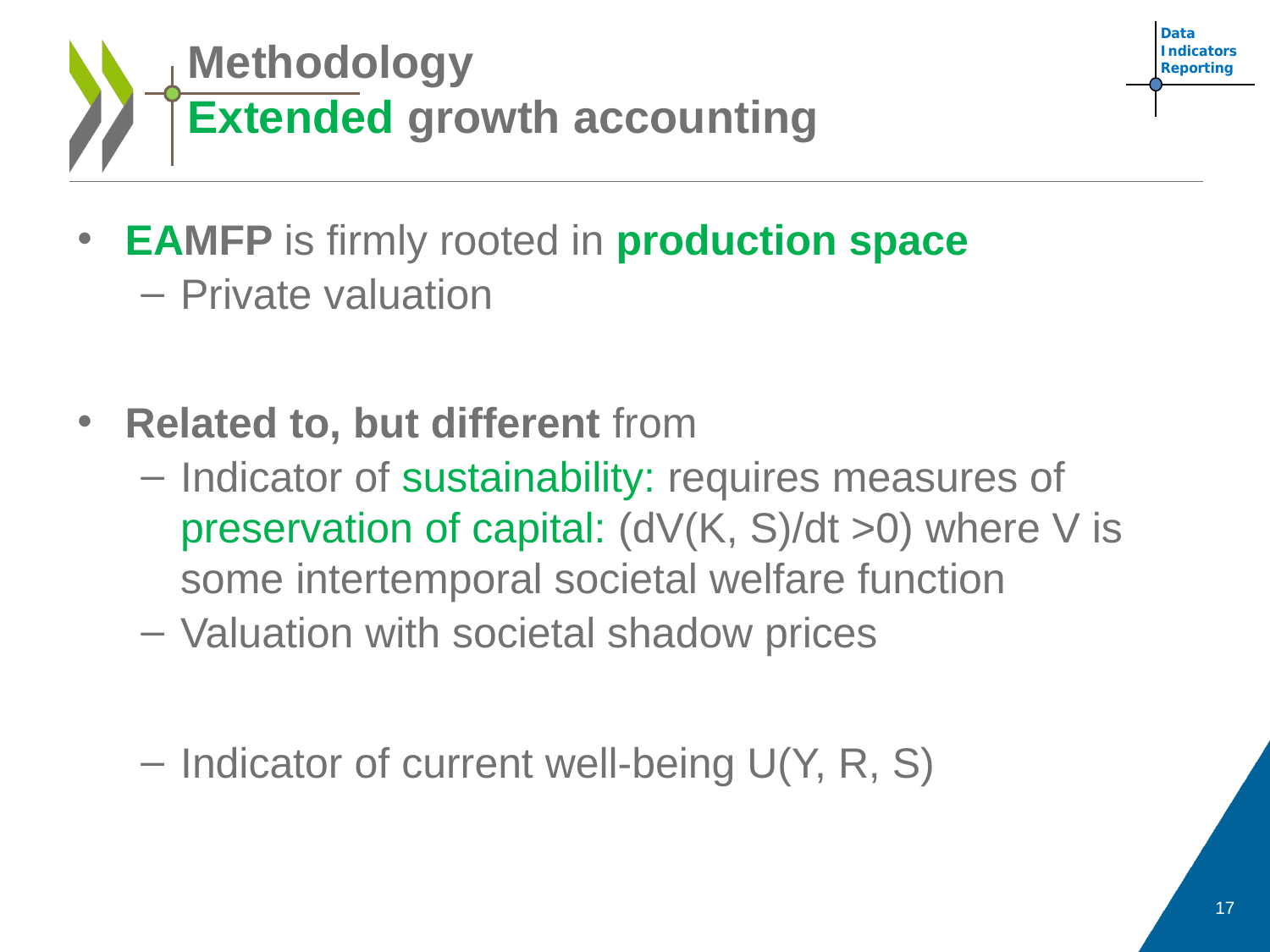

# Methodology Extended growth accounting
EAMFP is firmly rooted in production space
Private valuation

Related to, but different from
Indicator of sustainability: requires measures of preservation of capital: (dV(K, S)/dt >0) where V is some intertemporal societal welfare function
Valuation with societal shadow prices

Indicator of current well-being U(Y, R, S)
17